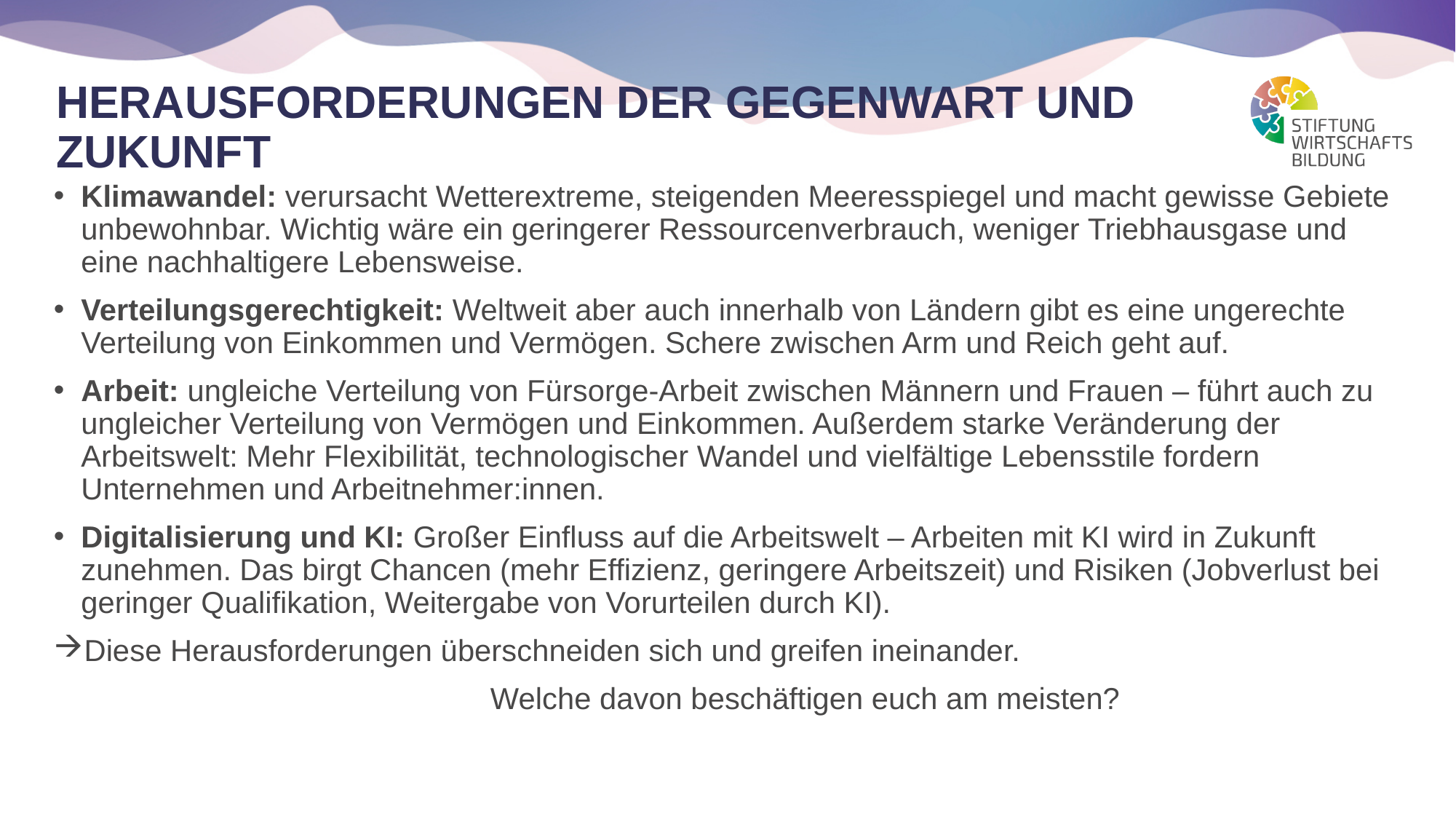

# Herausforderungen der Gegenwart und Zukunft
Klimawandel: verursacht Wetterextreme, steigenden Meeresspiegel und macht gewisse Gebiete unbewohnbar. Wichtig wäre ein geringerer Ressourcenverbrauch, weniger Triebhausgase und eine nachhaltigere Lebensweise.
Verteilungsgerechtigkeit: Weltweit aber auch innerhalb von Ländern gibt es eine ungerechte Verteilung von Einkommen und Vermögen. Schere zwischen Arm und Reich geht auf.
Arbeit: ungleiche Verteilung von Fürsorge-Arbeit zwischen Männern und Frauen – führt auch zu ungleicher Verteilung von Vermögen und Einkommen. Außerdem starke Veränderung der Arbeitswelt: Mehr Flexibilität, technologischer Wandel und vielfältige Lebensstile fordern Unternehmen und Arbeitnehmer:innen.
Digitalisierung und KI: Großer Einfluss auf die Arbeitswelt – Arbeiten mit KI wird in Zukunft zunehmen. Das birgt Chancen (mehr Effizienz, geringere Arbeitszeit) und Risiken (Jobverlust bei geringer Qualifikation, Weitergabe von Vorurteilen durch KI).
Diese Herausforderungen überschneiden sich und greifen ineinander.
				Welche davon beschäftigen euch am meisten?